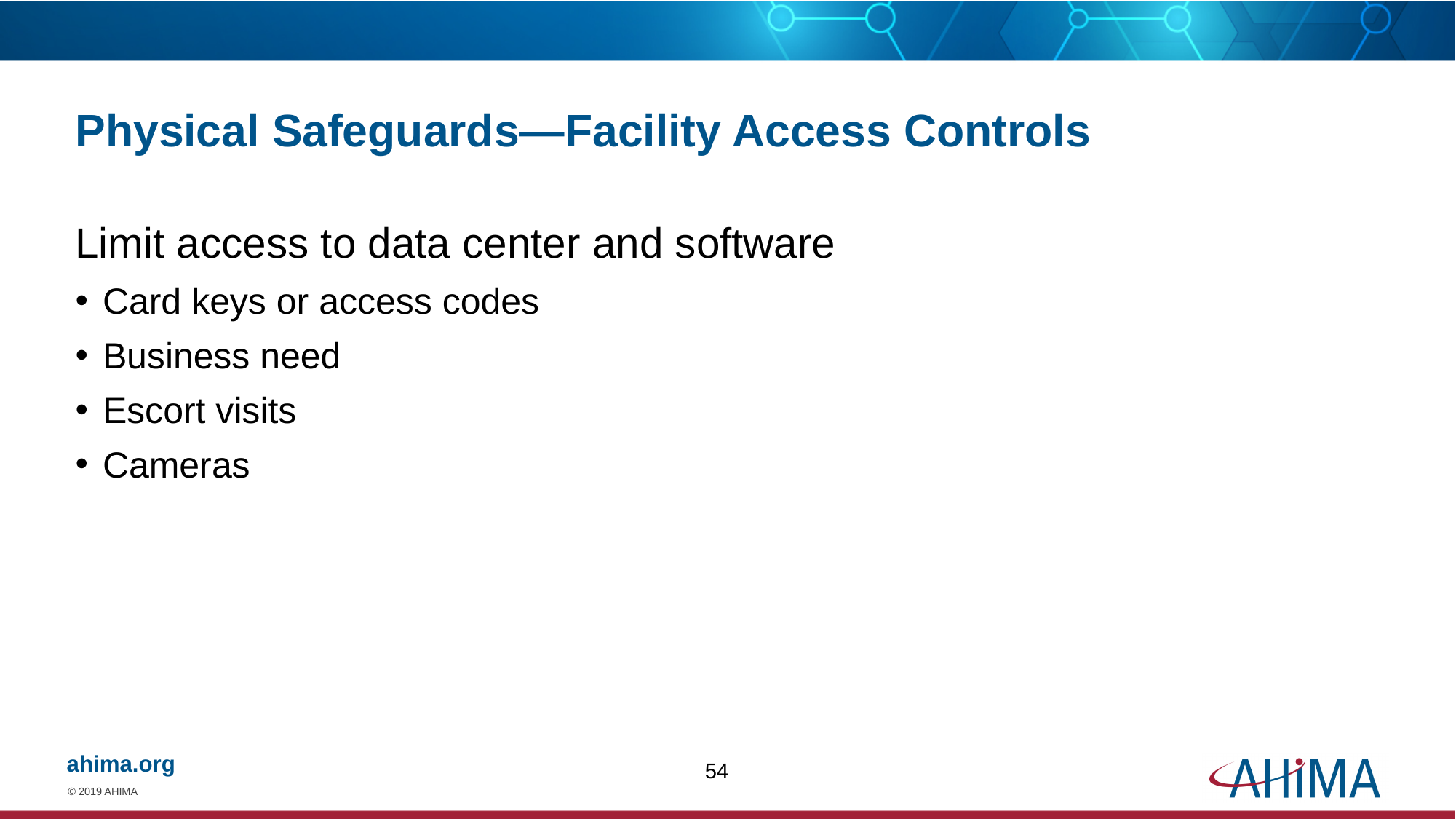

# Physical Safeguards—Facility Access Controls
Limit access to data center and software
Card keys or access codes
Business need
Escort visits
Cameras